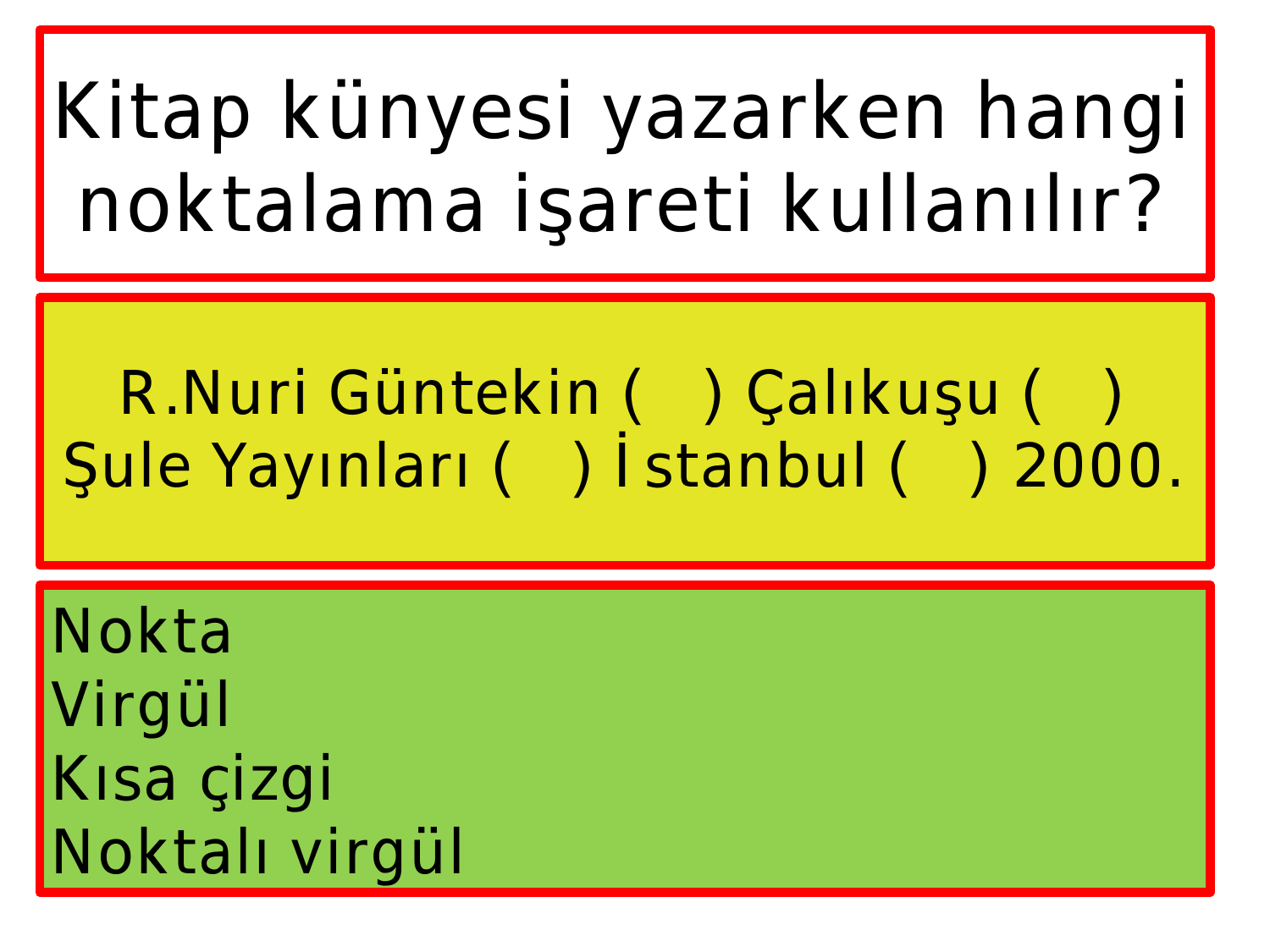

# Kitap künyesi yazarken hangi noktalama işareti kullanılır?

R.Nuri Güntekin (   ) Çalıkuşu (   ) Şule Yayınları (   ) İstanbul (   ) 2000.

Nokta
Virgül
Kısa çizgi
Noktalı virgül